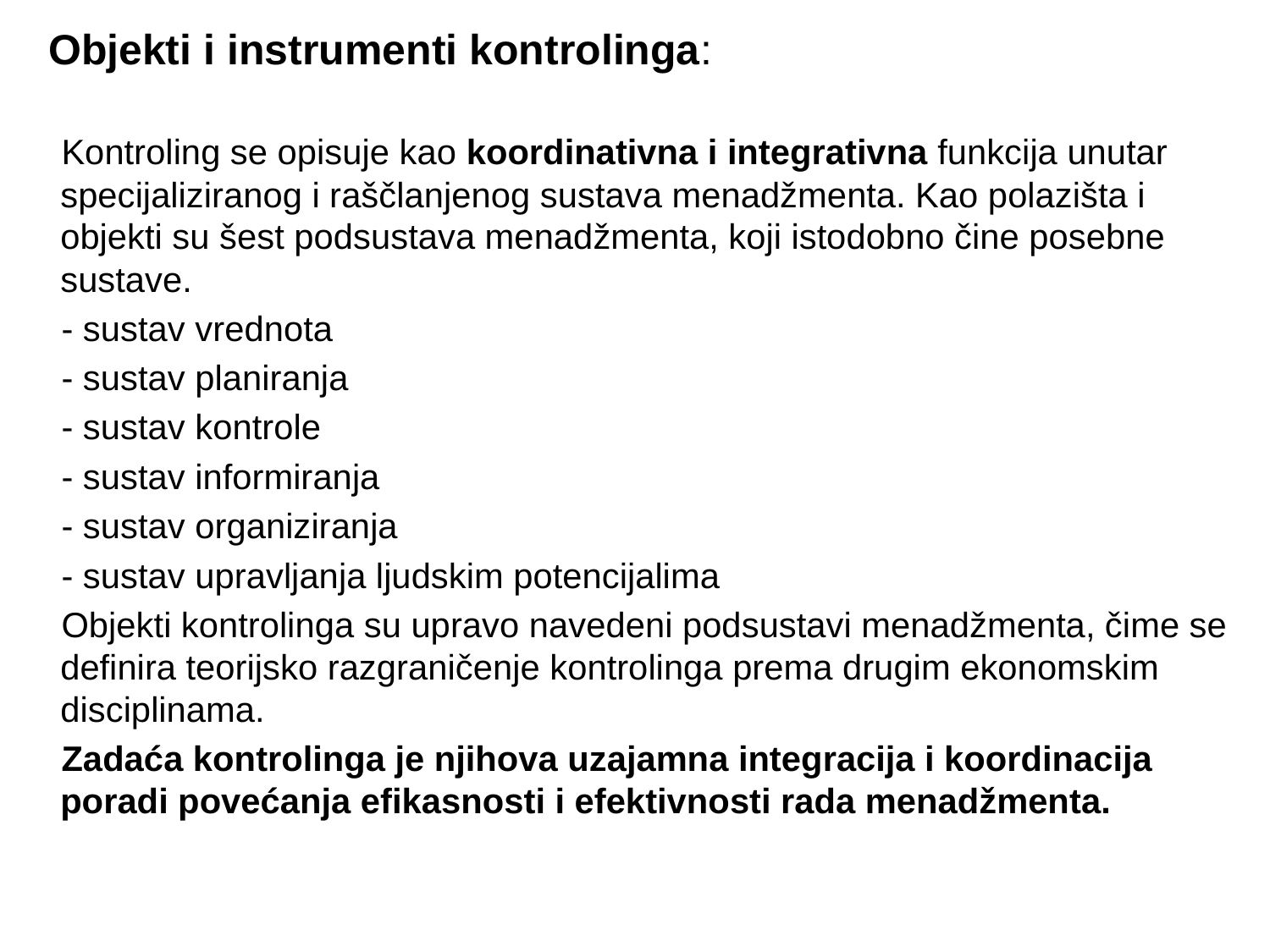

Objekti i instrumenti kontrolinga:

     Kontroling se opisuje kao koordinativna i integrativna funkcija unutar specijaliziranog i raščlanjenog sustava menadžmenta. Kao polazišta i objekti su šest podsustava menadžmenta, koji istodobno čine posebne sustave.
     - sustav vrednota
     - sustav planiranja
     - sustav kontrole
     - sustav informiranja
     - sustav organiziranja
     - sustav upravljanja ljudskim potencijalima
     Objekti kontrolinga su upravo navedeni podsustavi menadžmenta, čime se definira teorijsko razgraničenje kontrolinga prema drugim ekonomskim disciplinama.
     Zadaća kontrolinga je njihova uzajamna integracija i koordinacija poradi povećanja efikasnosti i efektivnosti rada menadžmenta.